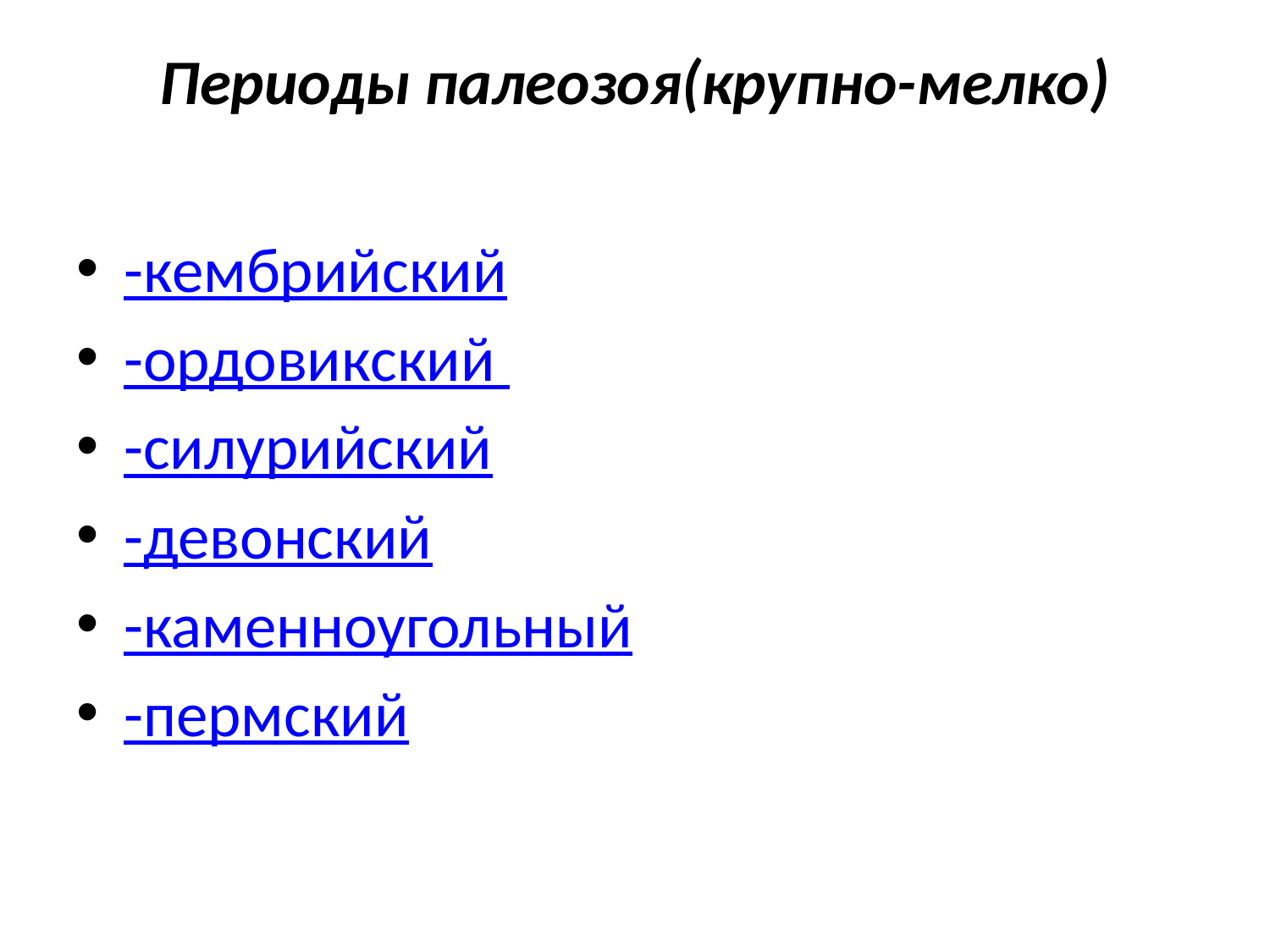

# Периоды палеозоя(крупно-мелко)
-кембрийский
-ордовикский
-силурийский
-девонский
-каменноугольный
-пермский